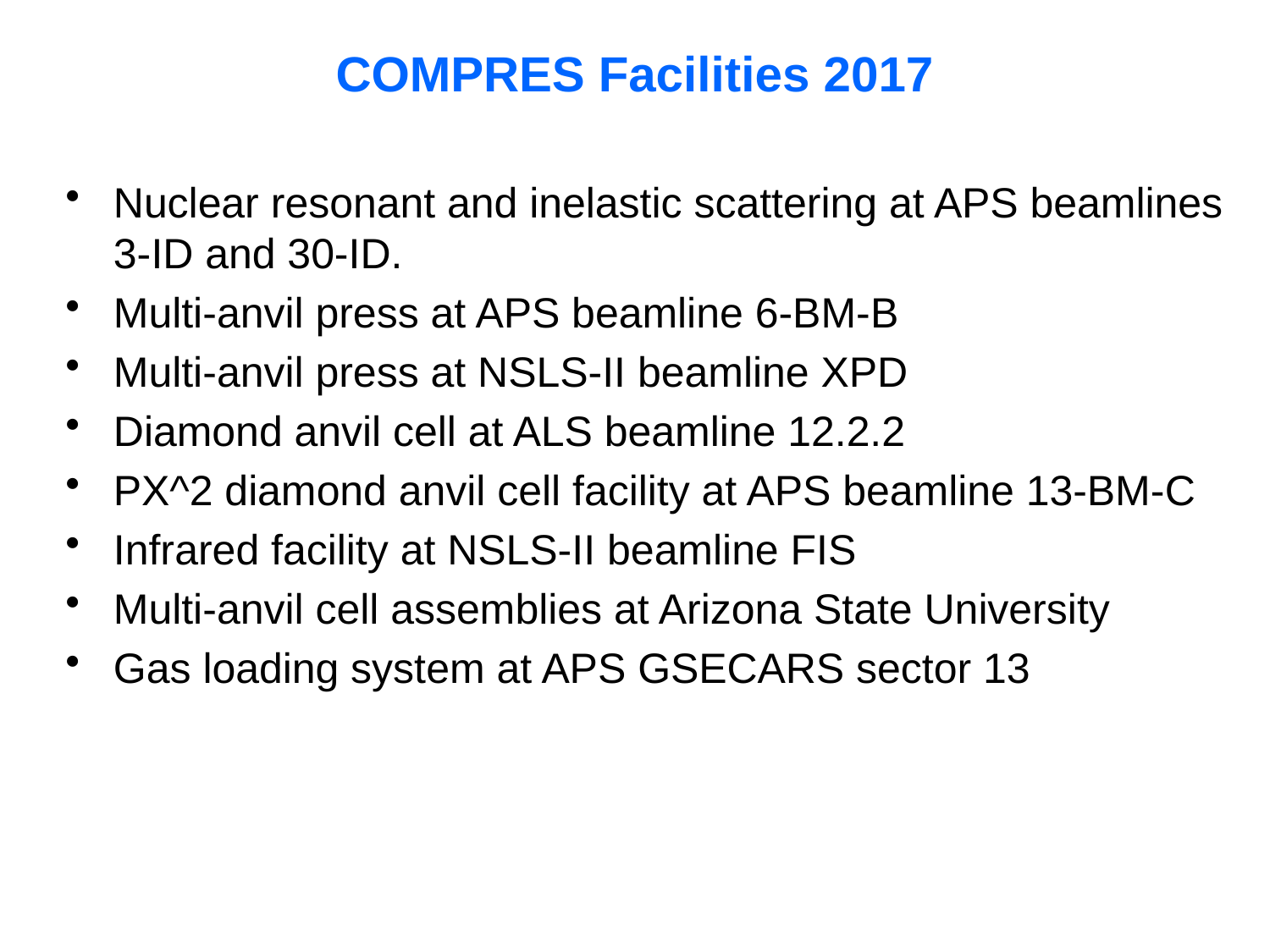

# COMPRES Facilities 2017
Nuclear resonant and inelastic scattering at APS beamlines 3-ID and 30-ID.
Multi-anvil press at APS beamline 6-BM-B
Multi-anvil press at NSLS-II beamline XPD
Diamond anvil cell at ALS beamline 12.2.2
PX^2 diamond anvil cell facility at APS beamline 13-BM-C
Infrared facility at NSLS-II beamline FIS
Multi-anvil cell assemblies at Arizona State University
Gas loading system at APS GSECARS sector 13